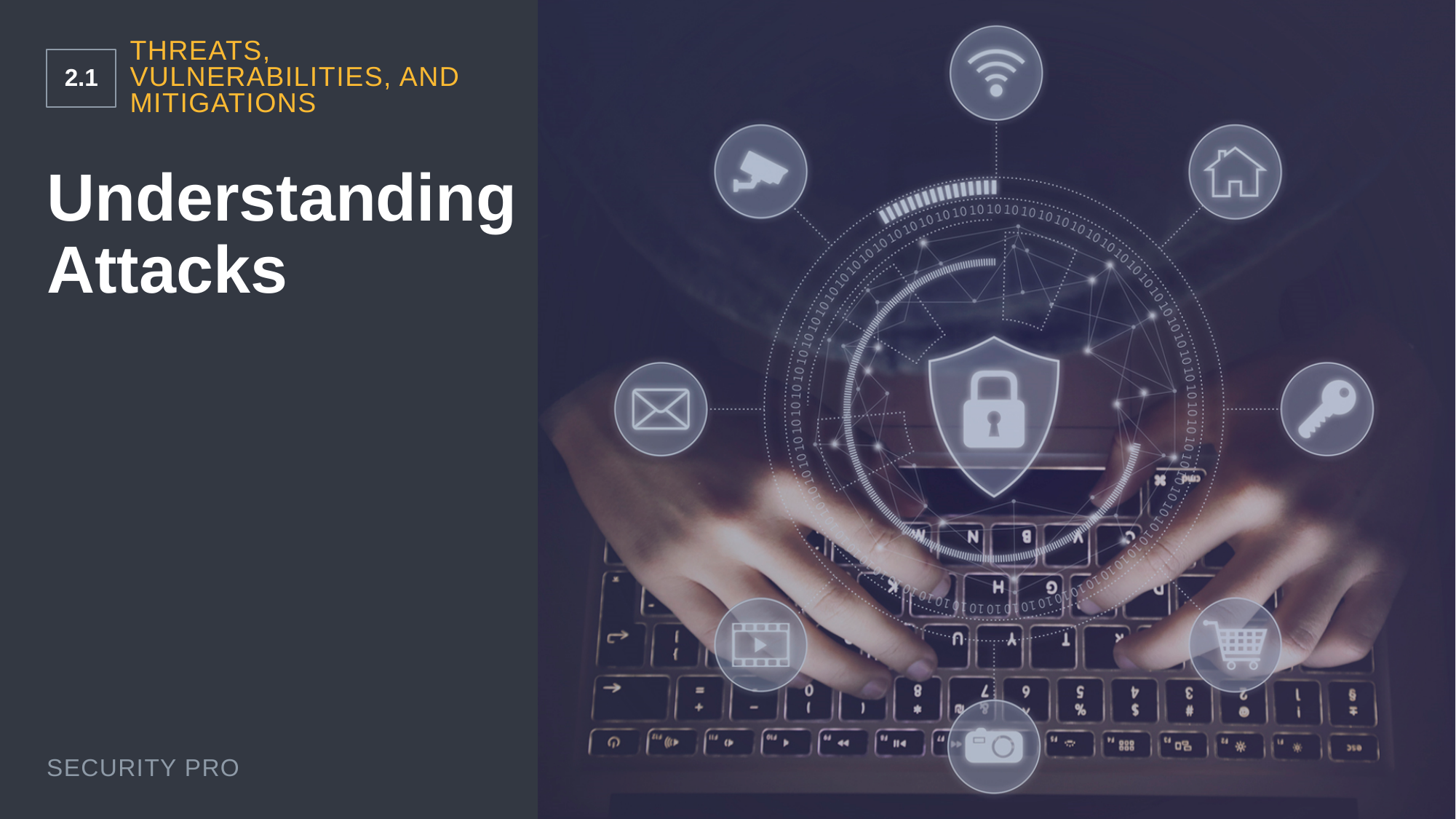

2.1
Threats, Vulnerabilities, and Mitigations
# Understanding Attacks
Security Pro